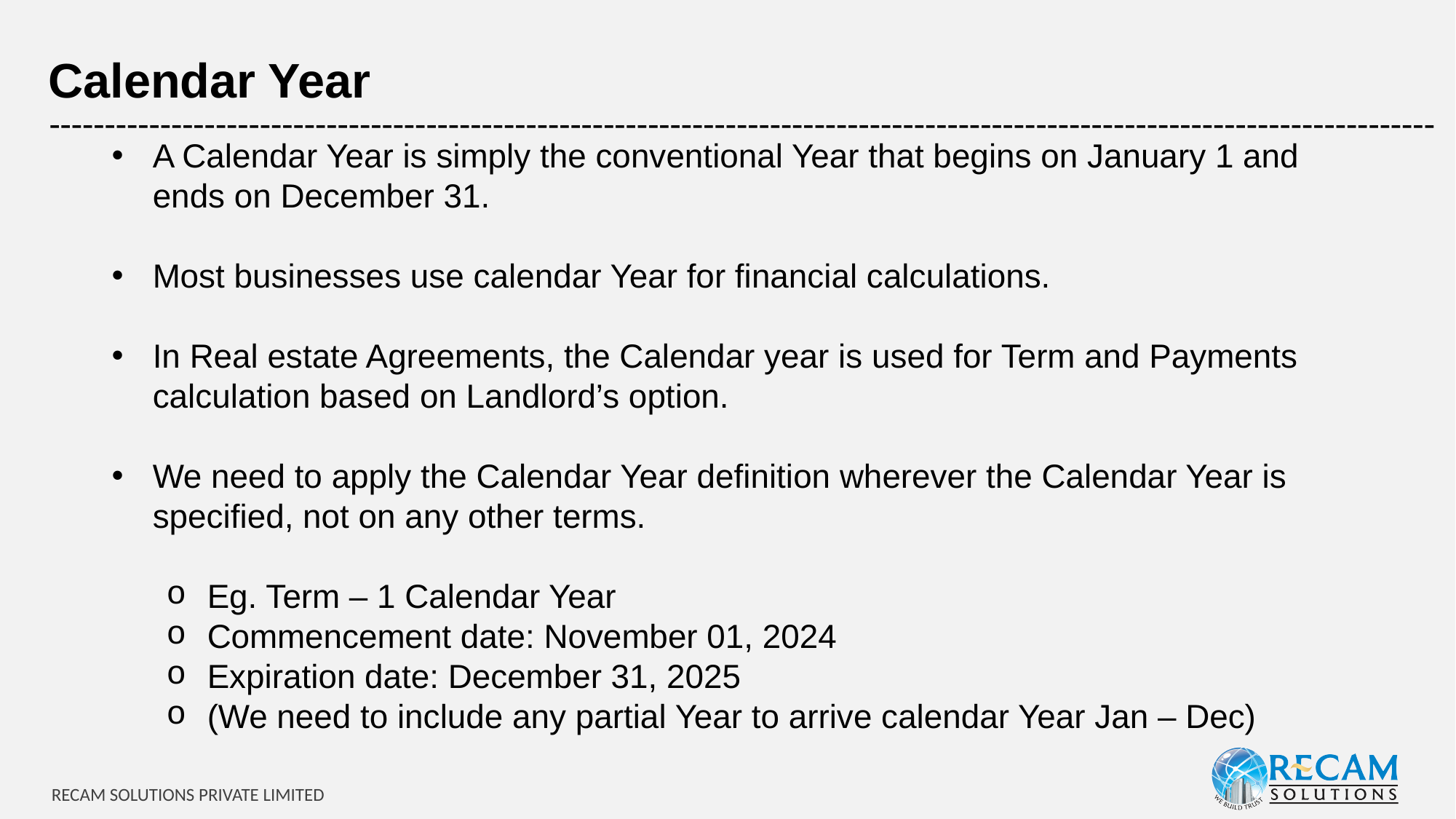

Calendar Year
-----------------------------------------------------------------------------------------------------------------------------
A Calendar Year is simply the conventional Year that begins on January 1 and ends on December 31.

Most businesses use calendar Year for financial calculations.

In Real estate Agreements, the Calendar year is used for Term and Payments calculation based on Landlord’s option.

We need to apply the Calendar Year definition wherever the Calendar Year is specified, not on any other terms.

Eg. Term – 1 Calendar Year
Commencement date: November 01, 2024
Expiration date: December 31, 2025
(We need to include any partial Year to arrive calendar Year Jan – Dec)

RECAM SOLUTIONS PRIVATE LIMITED